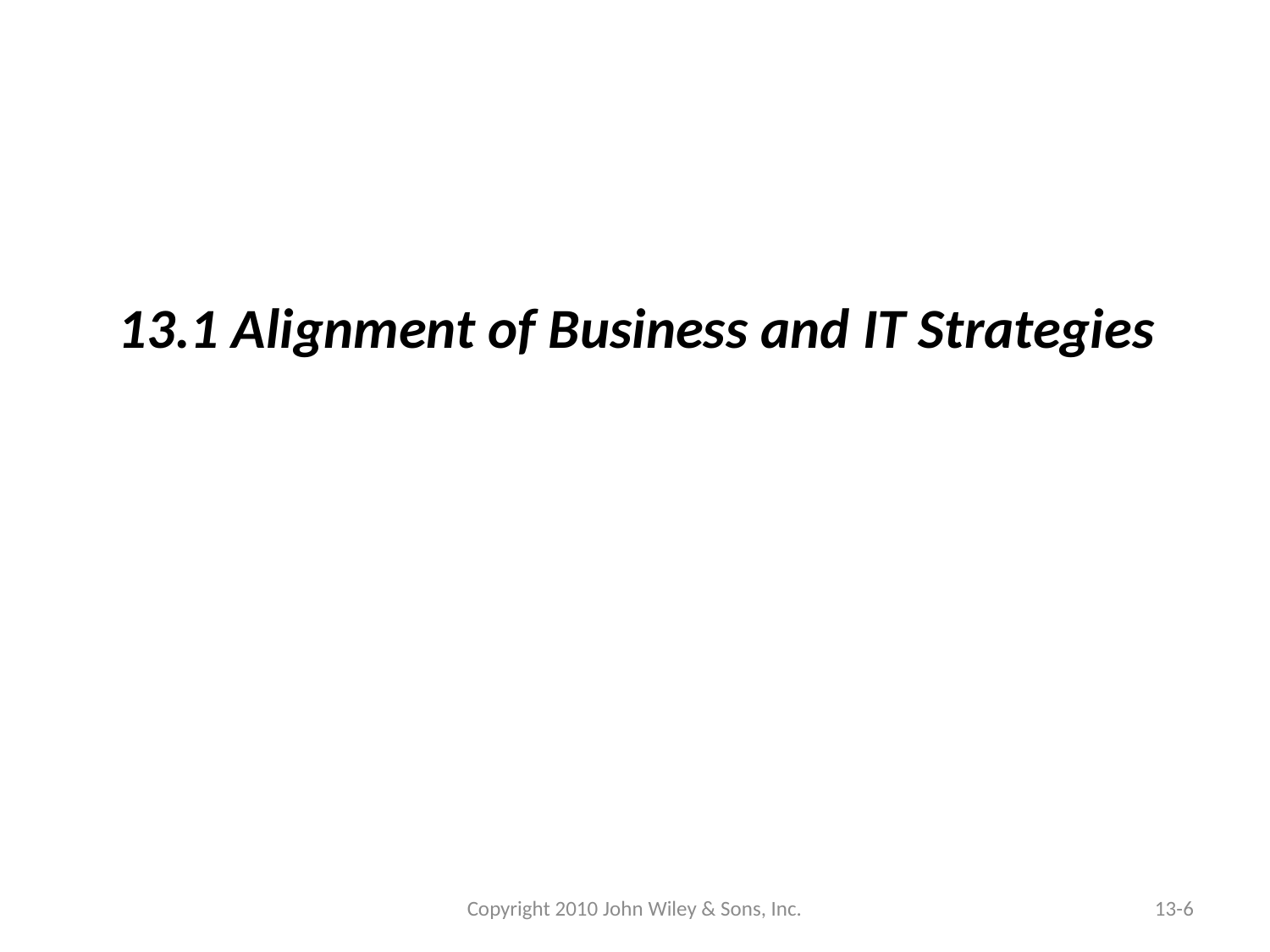

13.1 Alignment of Business and IT Strategies
Copyright 2010 John Wiley & Sons, Inc.
13-6